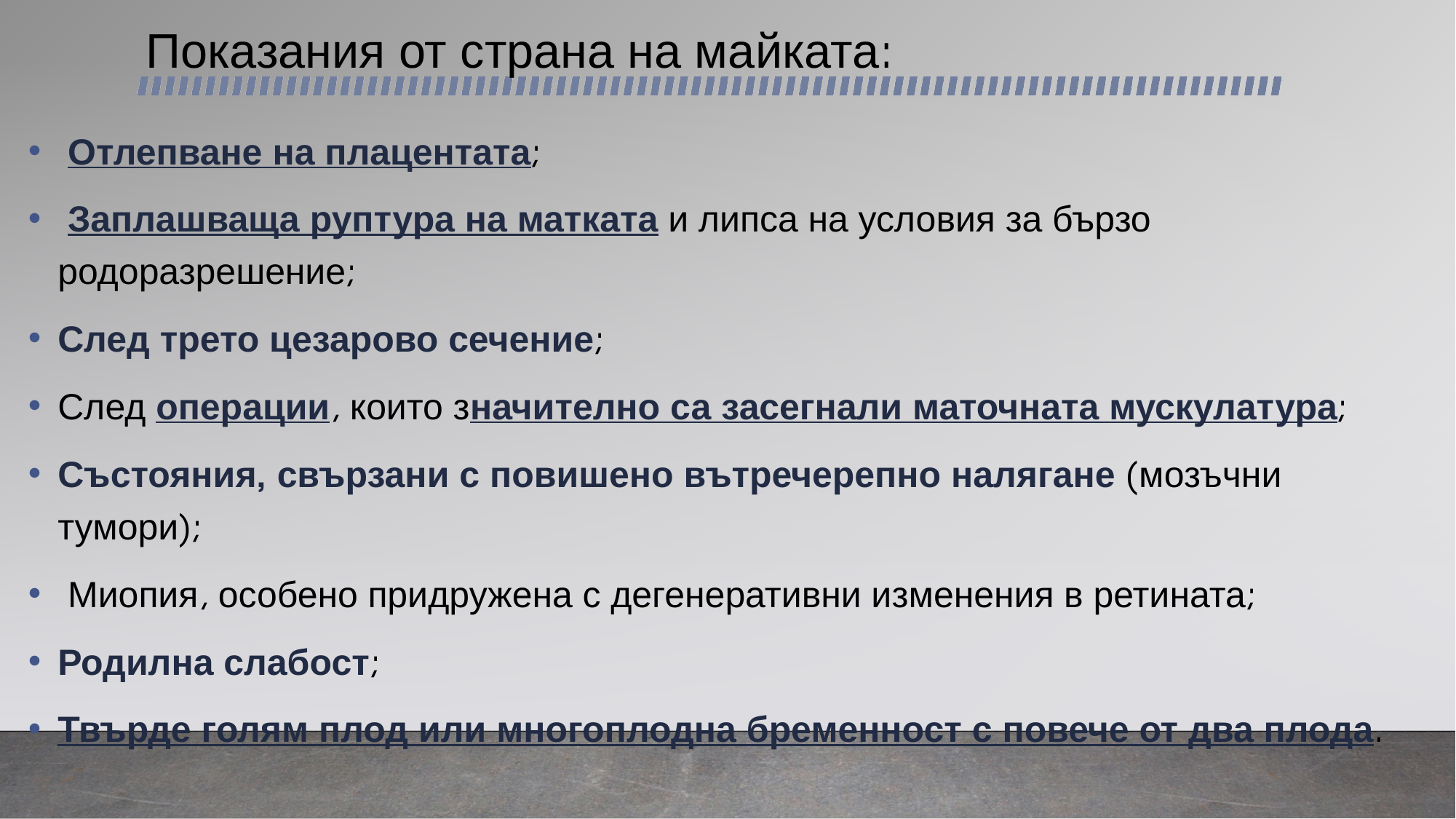

# Показания от страна на майката:
 Отлепване на плацентата;
 Заплашваща руптура на матката и липса на условия за бързо родоразрешение;
След трето цезарово сечение;
След операции, които значително са засегнали маточната мускулатура;
Състояния, свързани с повишено вътречерепно налягане (мозъчни тумори);
 Миопия, особено придружена с дегенеративни изменения в ретината;
Родилна слабост;
Твърде голям плод или многоплодна бременност с повече от два плода.